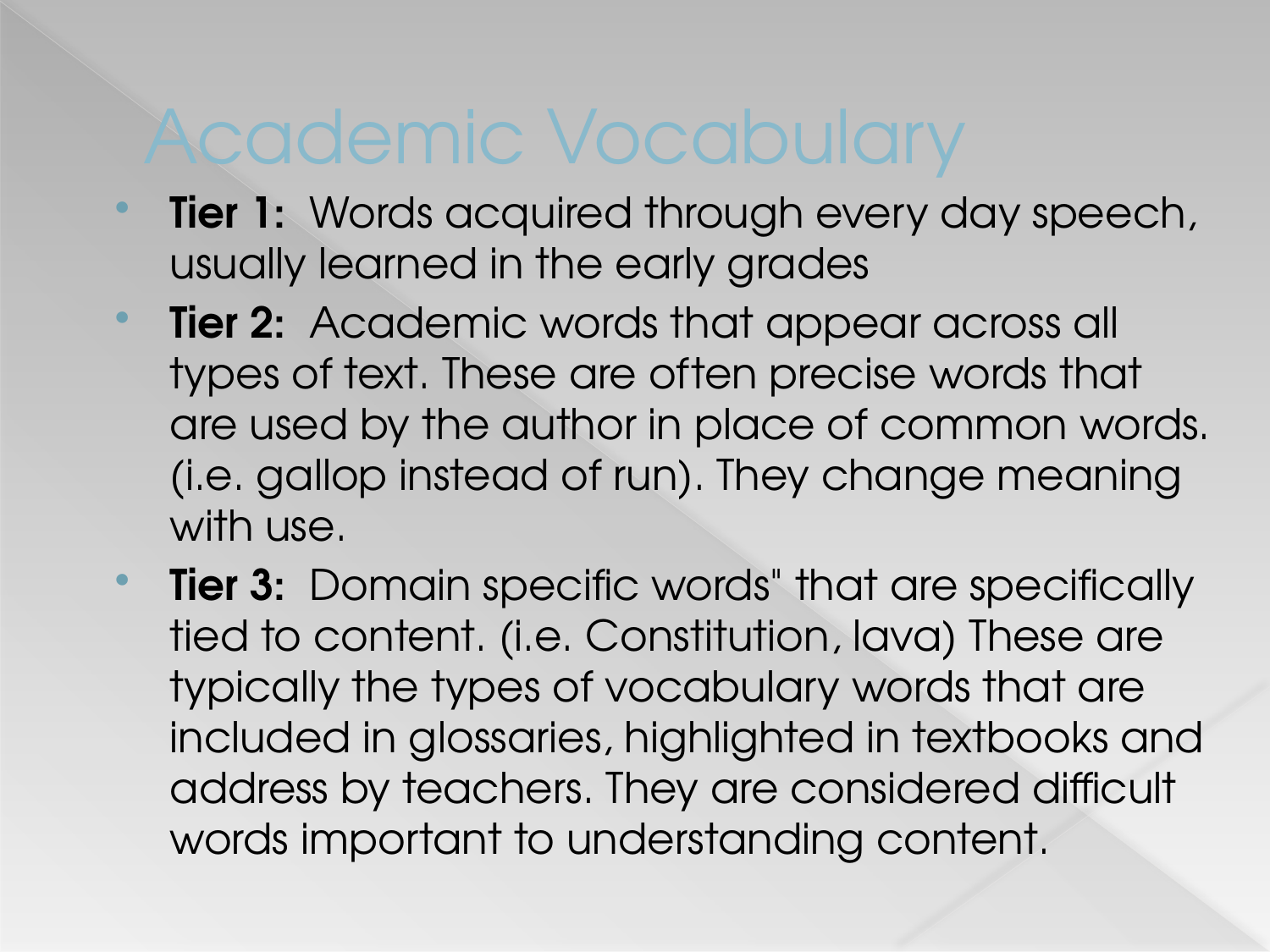

# Academic Vocabulary
Tier 1:  Words acquired through every day speech, usually learned in the early grades
Tier 2:  Academic words that appear across all types of text. These are often precise words that are used by the author in place of common words. (i.e. gallop instead of run). They change meaning with use.
Tier 3:  Domain specific words" that are specifically tied to content. (i.e. Constitution, lava) These are typically the types of vocabulary words that are included in glossaries, highlighted in textbooks and address by teachers. They are considered difficult words important to understanding content.